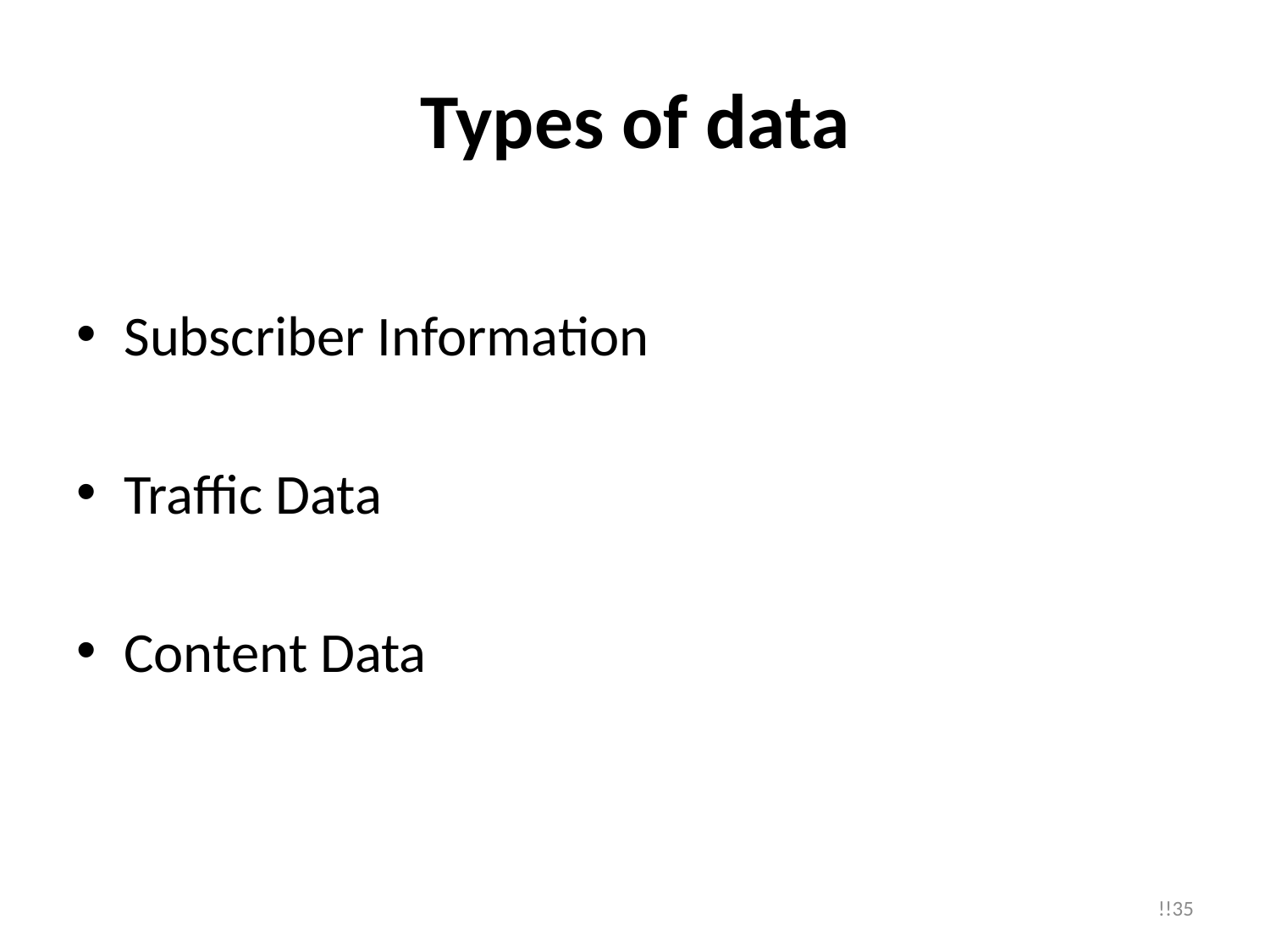

# Types of data

Subscriber Information

Traffic Data

Content Data
!!35